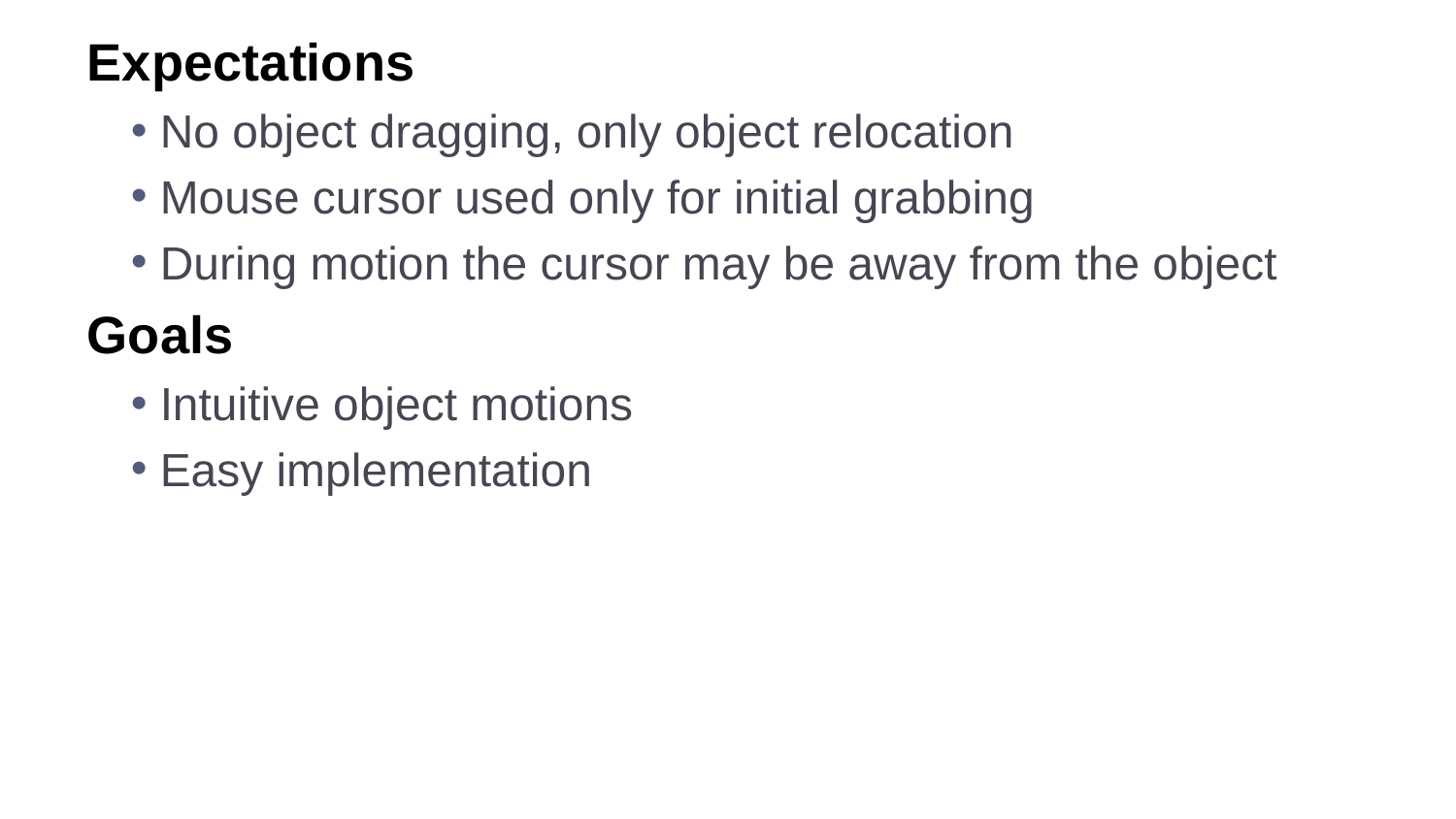

Expectations
No object dragging, only object relocation
Mouse cursor used only for initial grabbing
During motion the cursor may be away from the object
Goals
Intuitive object motions
Easy implementation